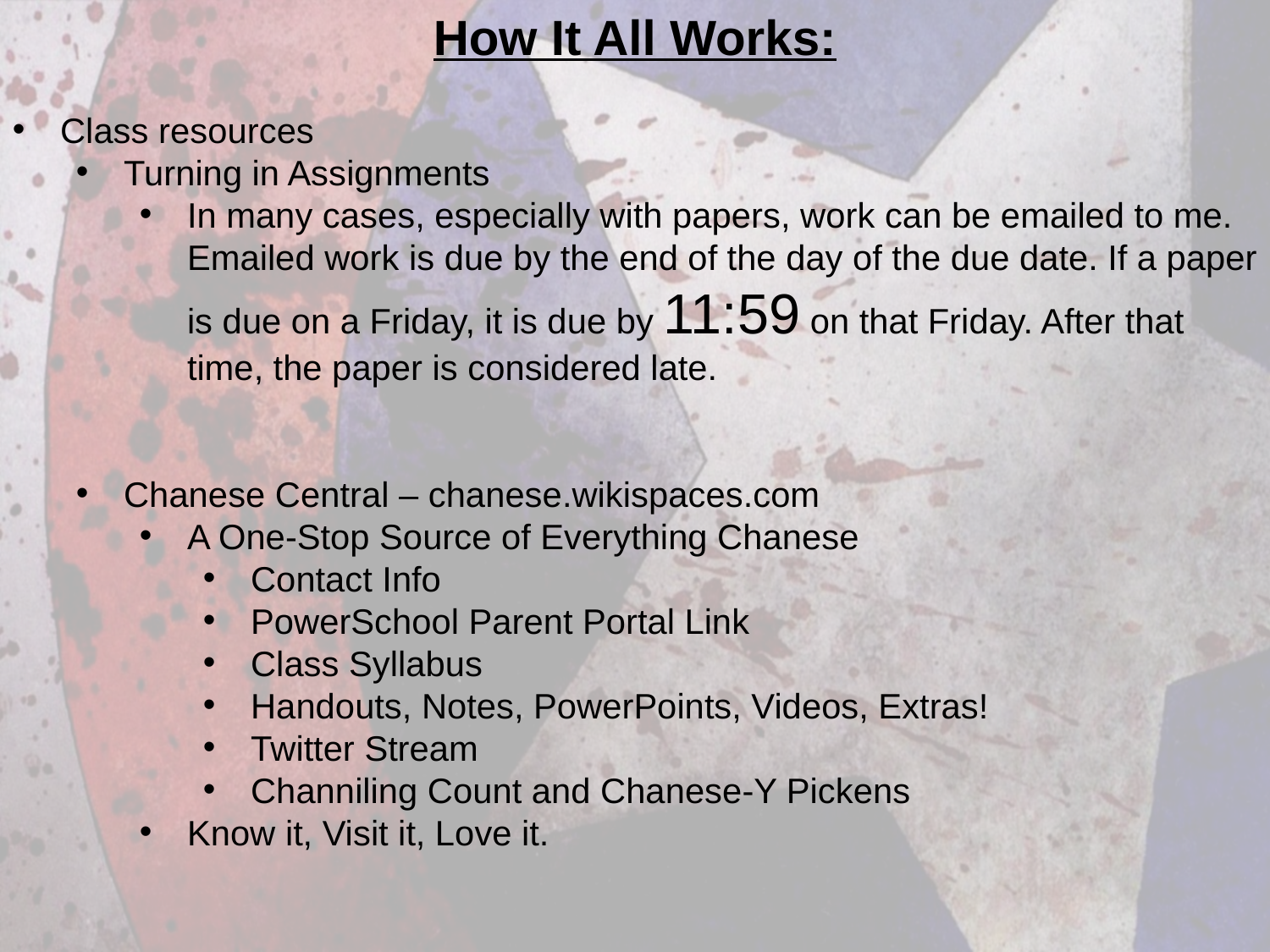

How It All Works:

Class resources
Turning in Assignments
In many cases, especially with papers, work can be emailed to me. Emailed work is due by the end of the day of the due date. If a paper is due on a Friday, it is due by 11:59 on that Friday. After that time, the paper is considered late.

Chanese Central – chanese.wikispaces.com
A One-Stop Source of Everything Chanese
Contact Info
PowerSchool Parent Portal Link
Class Syllabus
Handouts, Notes, PowerPoints, Videos, Extras!
Twitter Stream
Channiling Count and Chanese-Y Pickens
Know it, Visit it, Love it.